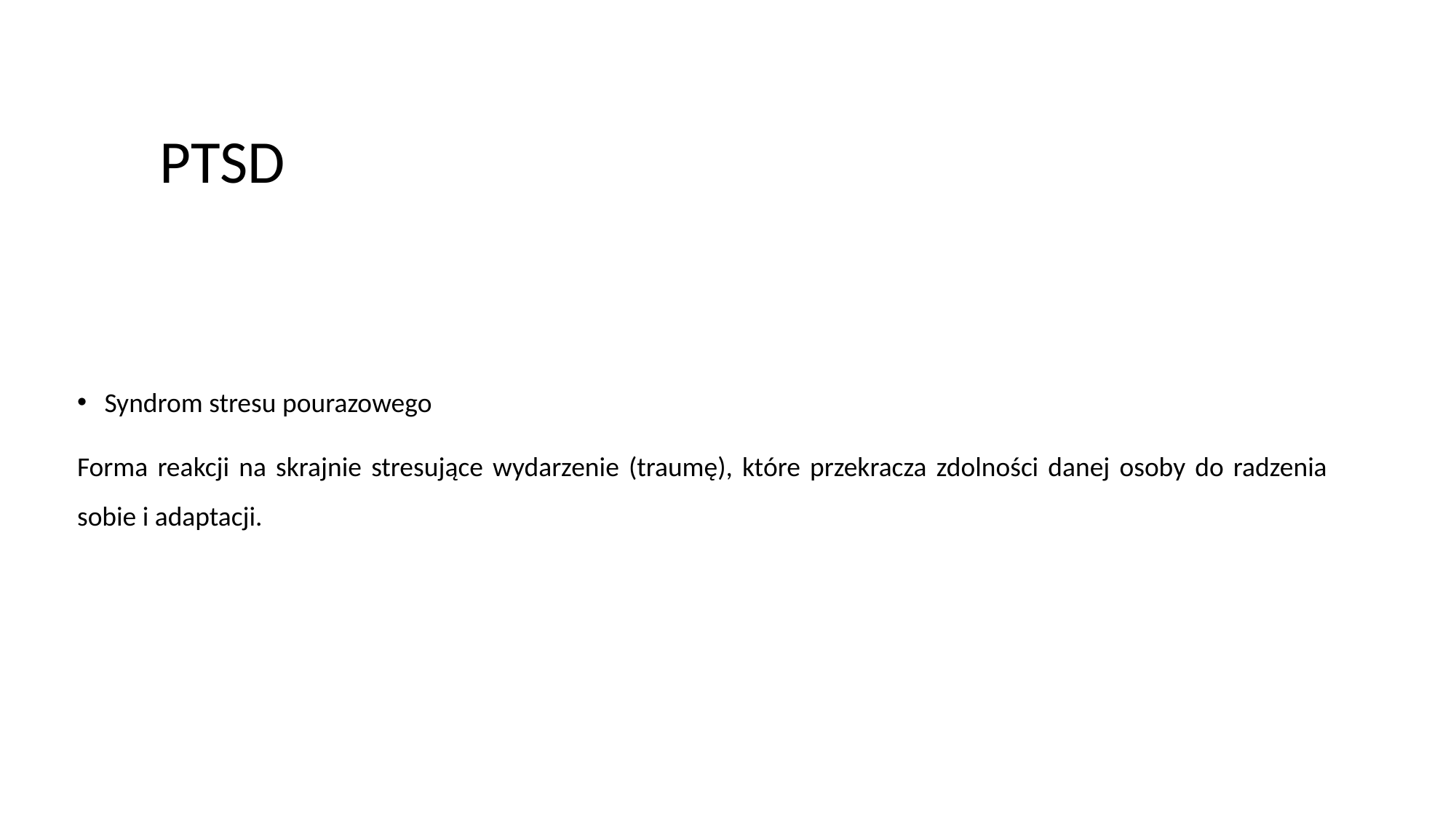

# PTSD
Syndrom stresu pourazowego
Forma reakcji na skrajnie stresujące wydarzenie (traumę), które przekracza zdolności danej osoby do radzenia sobie i adaptacji.